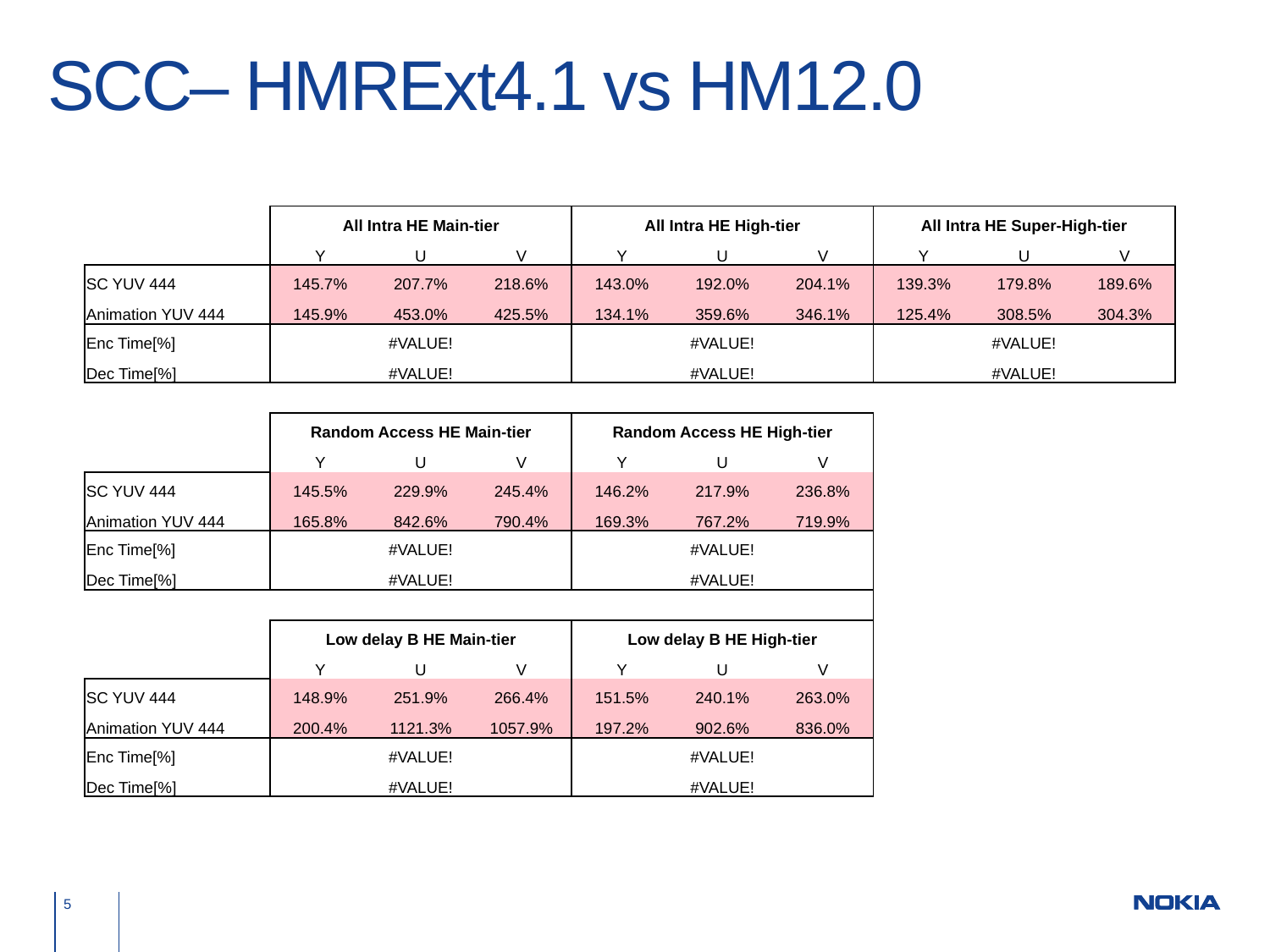

# SCC– HMRExt4.1 vs HM12.0
|  | All Intra HE Main-tier |  |  | All Intra HE High-tier |  |  | All Intra HE Super-High-tier |  |  |
| --- | --- | --- | --- | --- | --- | --- | --- | --- | --- |
|  | Y | U | V | Y | U | V | Y | U | V |
| SC YUV 444 | 145.7% | 207.7% | 218.6% | 143.0% | 192.0% | 204.1% | 139.3% | 179.8% | 189.6% |
| Animation YUV 444 | 145.9% | 453.0% | 425.5% | 134.1% | 359.6% | 346.1% | 125.4% | 308.5% | 304.3% |
| Enc Time[%] | #VALUE! |  |  | #VALUE! |  |  | #VALUE! |  |  |
| Dec Time[%] | #VALUE! |  |  | #VALUE! |  |  | #VALUE! |  |  |
|  |  |  |  |  |  |  |  |  |  |
|  | Random Access HE Main-tier |  |  | Random Access HE High-tier |  |  |  |  |  |
|  | Y | U | V | Y | U | V |  |  |  |
| SC YUV 444 | 145.5% | 229.9% | 245.4% | 146.2% | 217.9% | 236.8% |  |  |  |
| Animation YUV 444 | 165.8% | 842.6% | 790.4% | 169.3% | 767.2% | 719.9% |  |  |  |
| Enc Time[%] | #VALUE! |  |  | #VALUE! |  |  |  |  |  |
| Dec Time[%] | #VALUE! |  |  | #VALUE! |  |  |  |  |  |
|  |  |  |  |  |  |  |  |  |  |
|  | Low delay B HE Main-tier |  |  | Low delay B HE High-tier |  |  |  |  |  |
|  | Y | U | V | Y | U | V |  |  |  |
| SC YUV 444 | 148.9% | 251.9% | 266.4% | 151.5% | 240.1% | 263.0% |  |  |  |
| Animation YUV 444 | 200.4% | 1121.3% | 1057.9% | 197.2% | 902.6% | 836.0% |  |  |  |
| Enc Time[%] | #VALUE! |  |  | #VALUE! |  |  |  |  |  |
| Dec Time[%] | #VALUE! |  |  | #VALUE! |  |  |  |  |  |
|  |  |  |  |  |  |  |  |  |  |
5